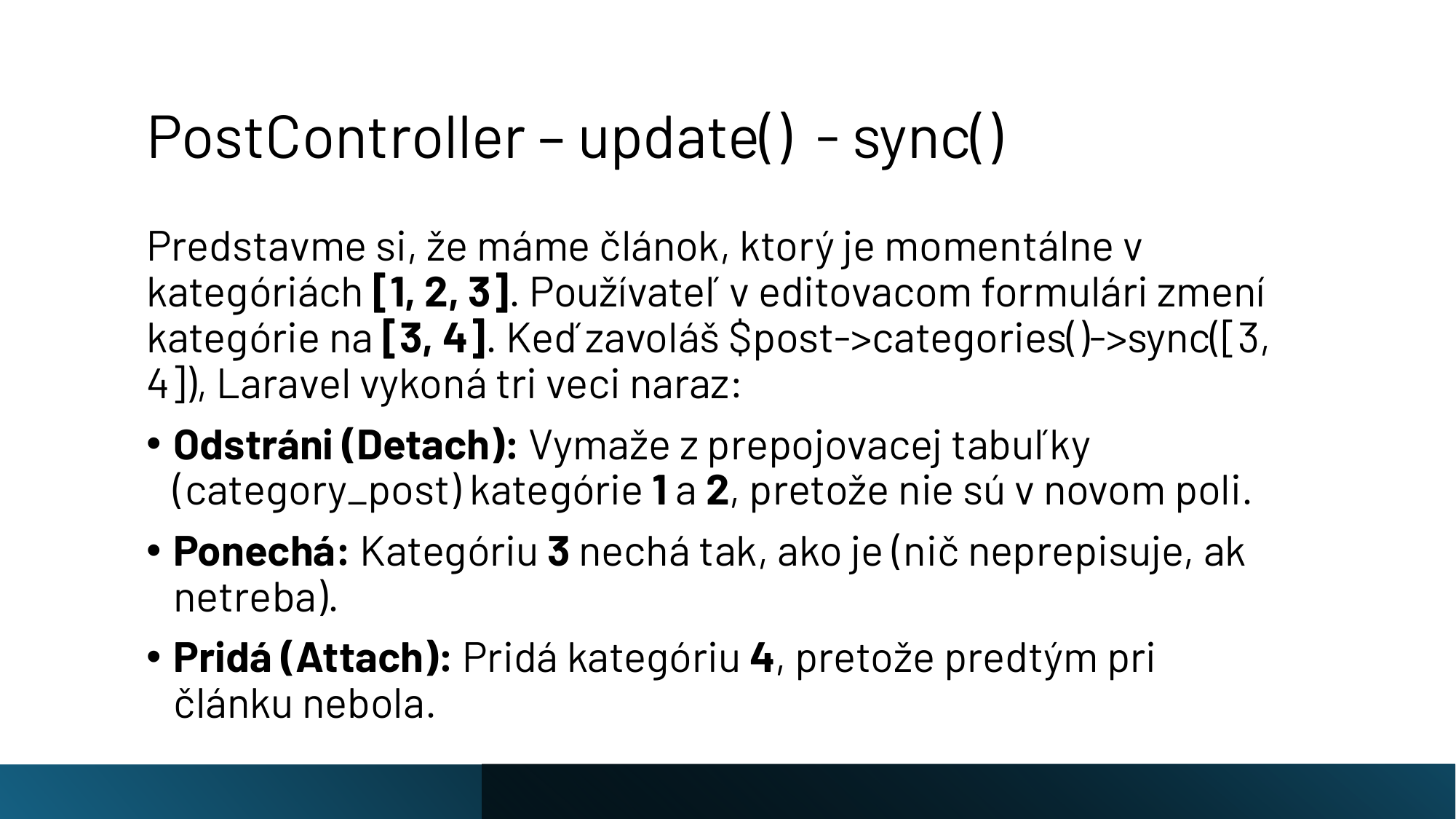

# PostController – update()  - sync()
Predstavme si, že máme článok, ktorý je momentálne v kategóriách [1, 2, 3]. Používateľ v editovacom formulári zmení kategórie na [3, 4]. Keď zavoláš $post->categories()->sync([3, 4]), Laravel vykoná tri veci naraz:
Odstráni (Detach): Vymaže z prepojovacej tabuľky (category_post) kategórie 1 a 2, pretože nie sú v novom poli.
Ponechá: Kategóriu 3 nechá tak, ako je (nič neprepisuje, ak netreba).
Pridá (Attach): Pridá kategóriu 4, pretože predtým pri článku nebola.